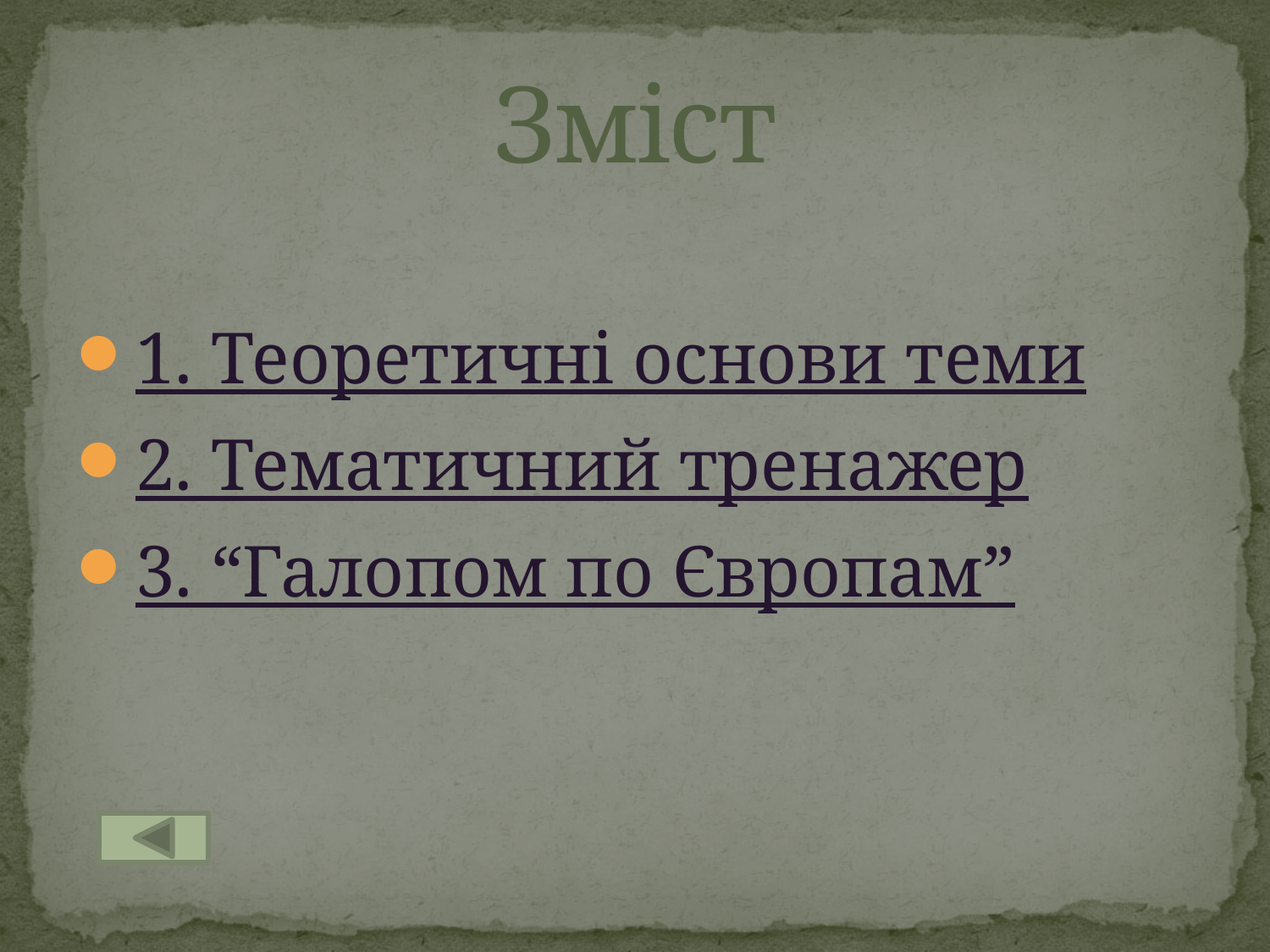

# Зміст

1. Теоретичні основи теми
2. Тематичний тренажер
3. “Галопом по Європам”